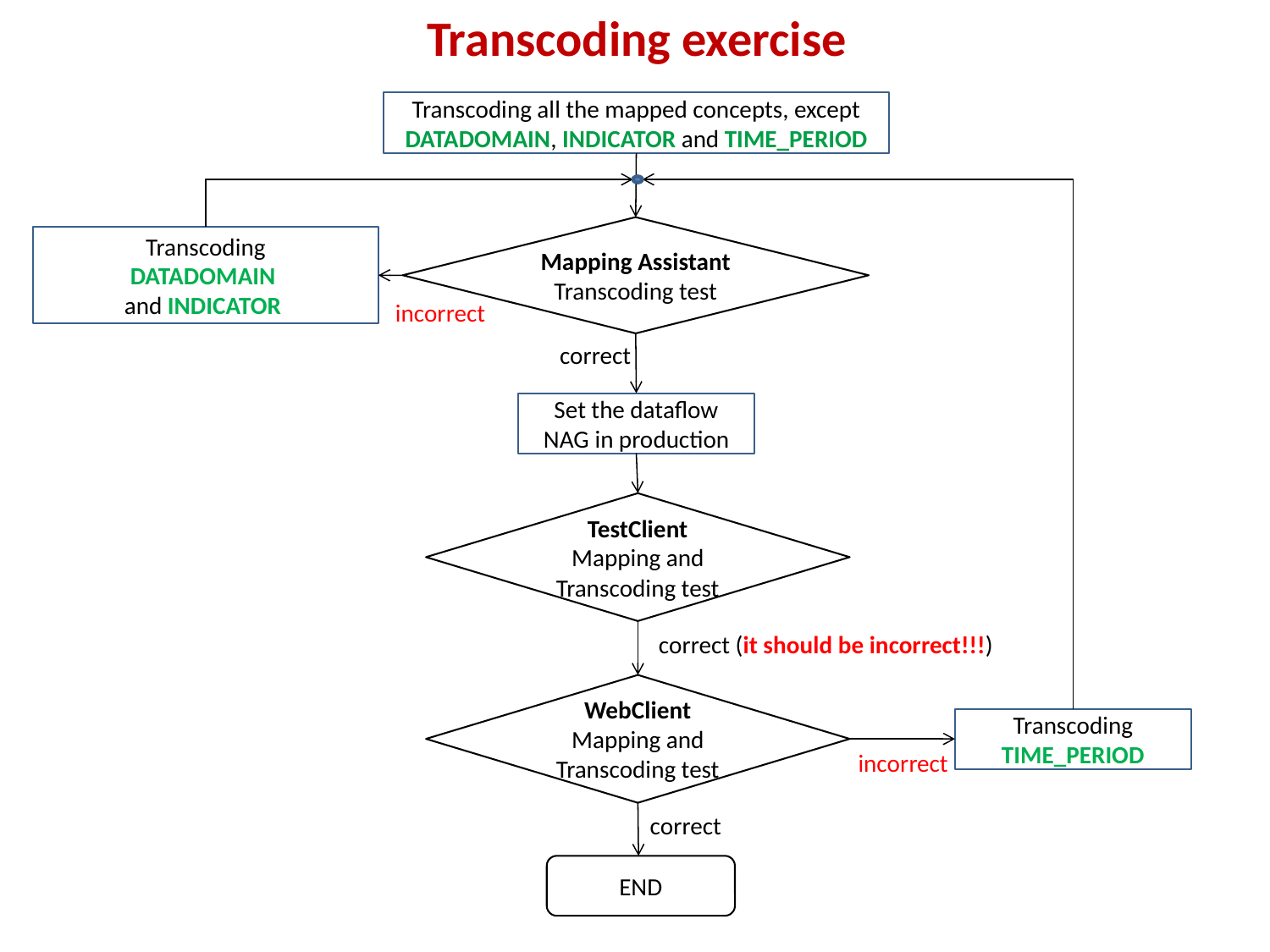

Transcoding exercise
Transcoding all the mapped concepts, except DATADOMAIN, INDICATOR and TIME_PERIOD

Mapping Assistant
Transcoding test
Transcoding
DATADOMAIN
and INDICATOR
incorrect
correct
Set the dataflow NAG in production
TestClient
Mapping and Transcoding test
correct (it should be incorrect!!!)
WebClient
Mapping and Transcoding test
Transcoding
TIME_PERIOD
incorrect
correct
END